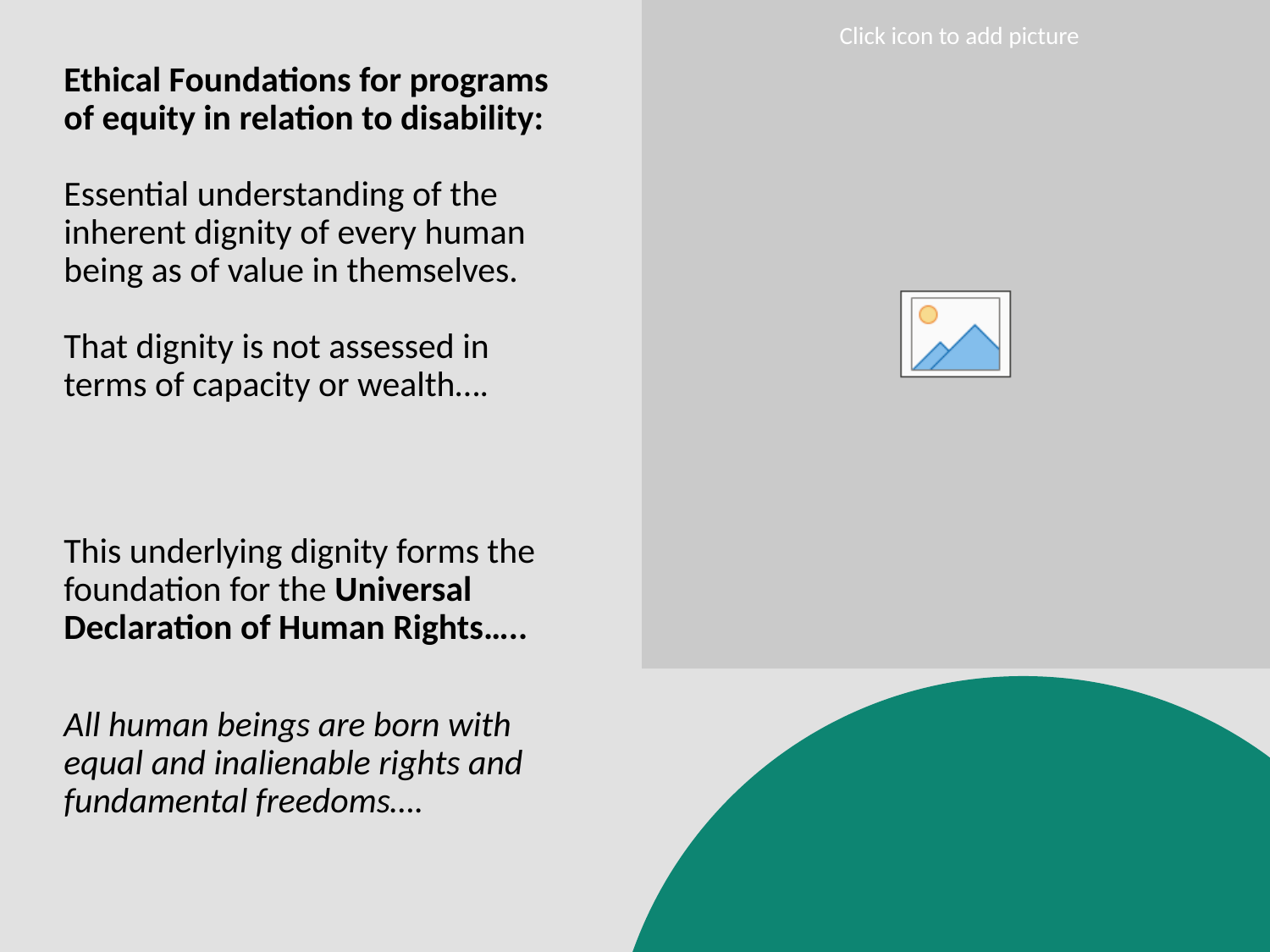

# Ethical Foundations for programs of equity in relation to disability: Essential understanding of the inherent dignity of every human being as of value in themselves. That dignity is not assessed in terms of capacity or wealth….

This underlying dignity forms the foundation for the Universal Declaration of Human Rights…..
All human beings are born with equal and inalienable rights and fundamental freedoms….